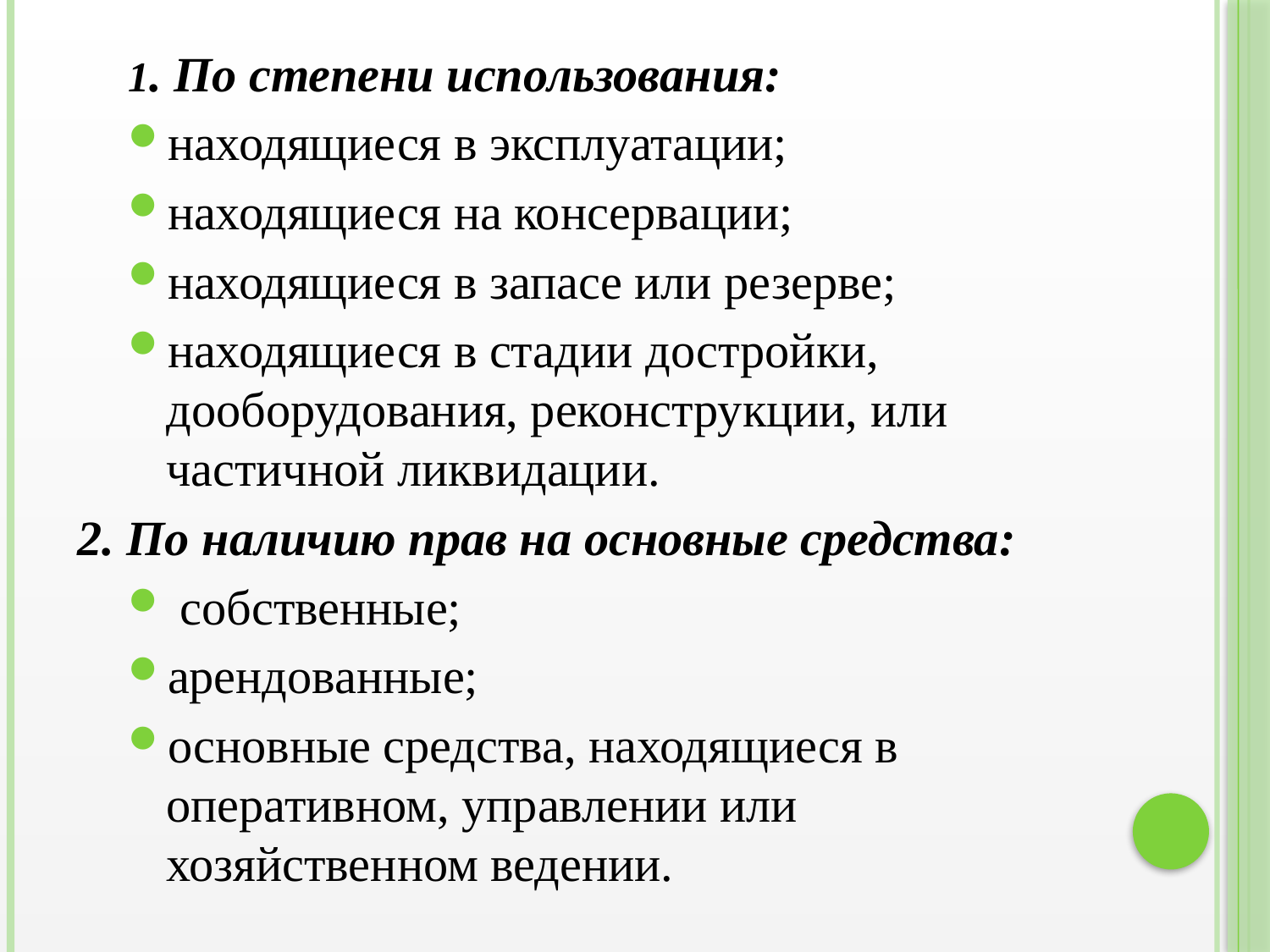

1. По степени использования:
находящиеся в эксплуатации;
находящиеся на консервации;
находящиеся в запасе или резерве;
находящиеся в стадии достройки, дооборудования, реконструкции, или частичной ликвидации.
2. По наличию прав на основные средства:
 собственные;
арендованные;
основные средства, находящиеся в оперативном, управлении или хозяйственном ведении.